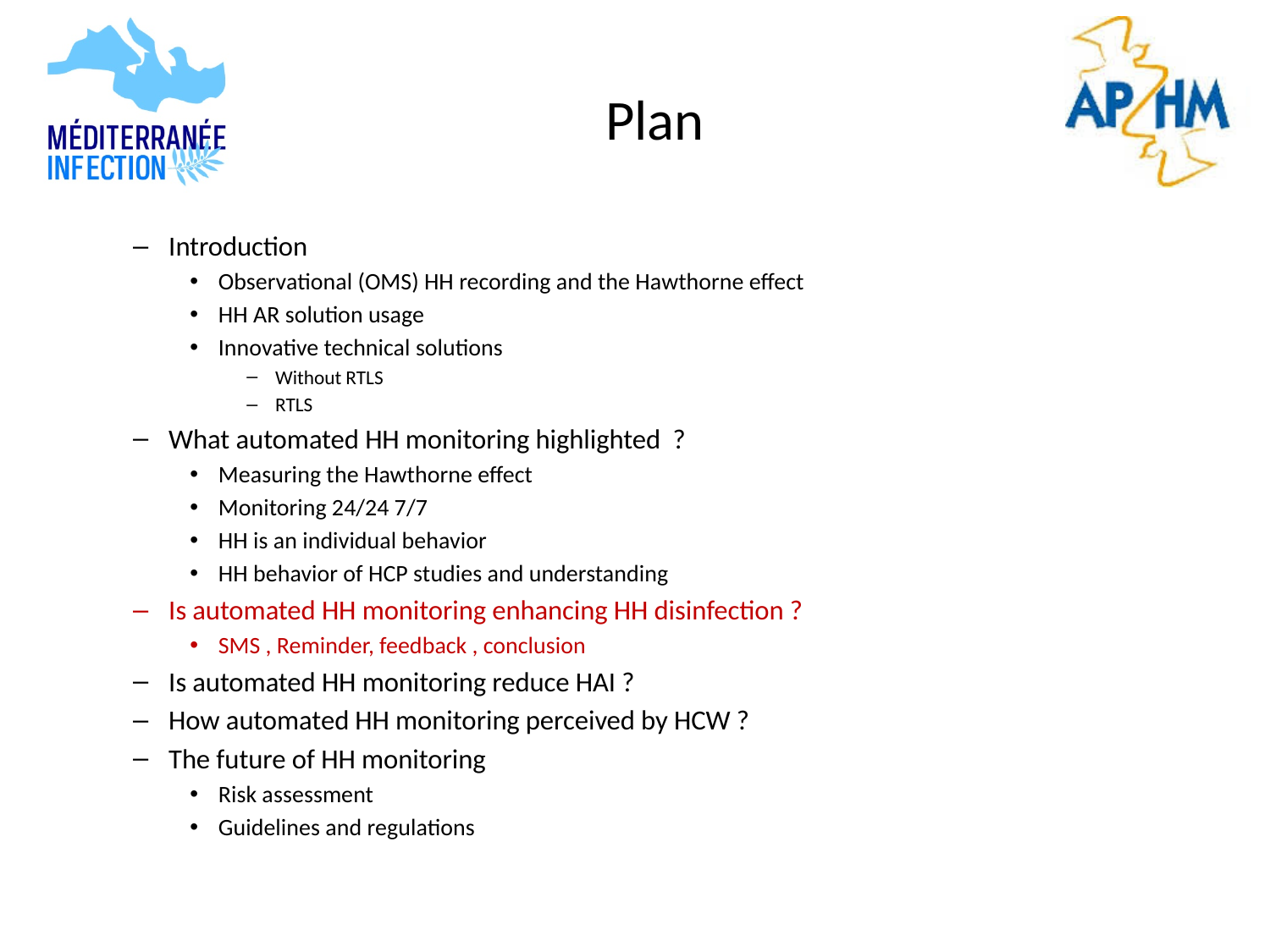

# Plan
Introduction
Observational (OMS) HH recording and the Hawthorne effect
HH AR solution usage
Innovative technical solutions
Without RTLS
RTLS
What automated HH monitoring highlighted  ?
Measuring the Hawthorne effect
Monitoring 24/24 7/7
HH is an individual behavior
HH behavior of HCP studies and understanding
Is automated HH monitoring enhancing HH disinfection ?
SMS , Reminder, feedback , conclusion
Is automated HH monitoring reduce HAI ?
How automated HH monitoring perceived by HCW ?
The future of HH monitoring
Risk assessment
Guidelines and regulations